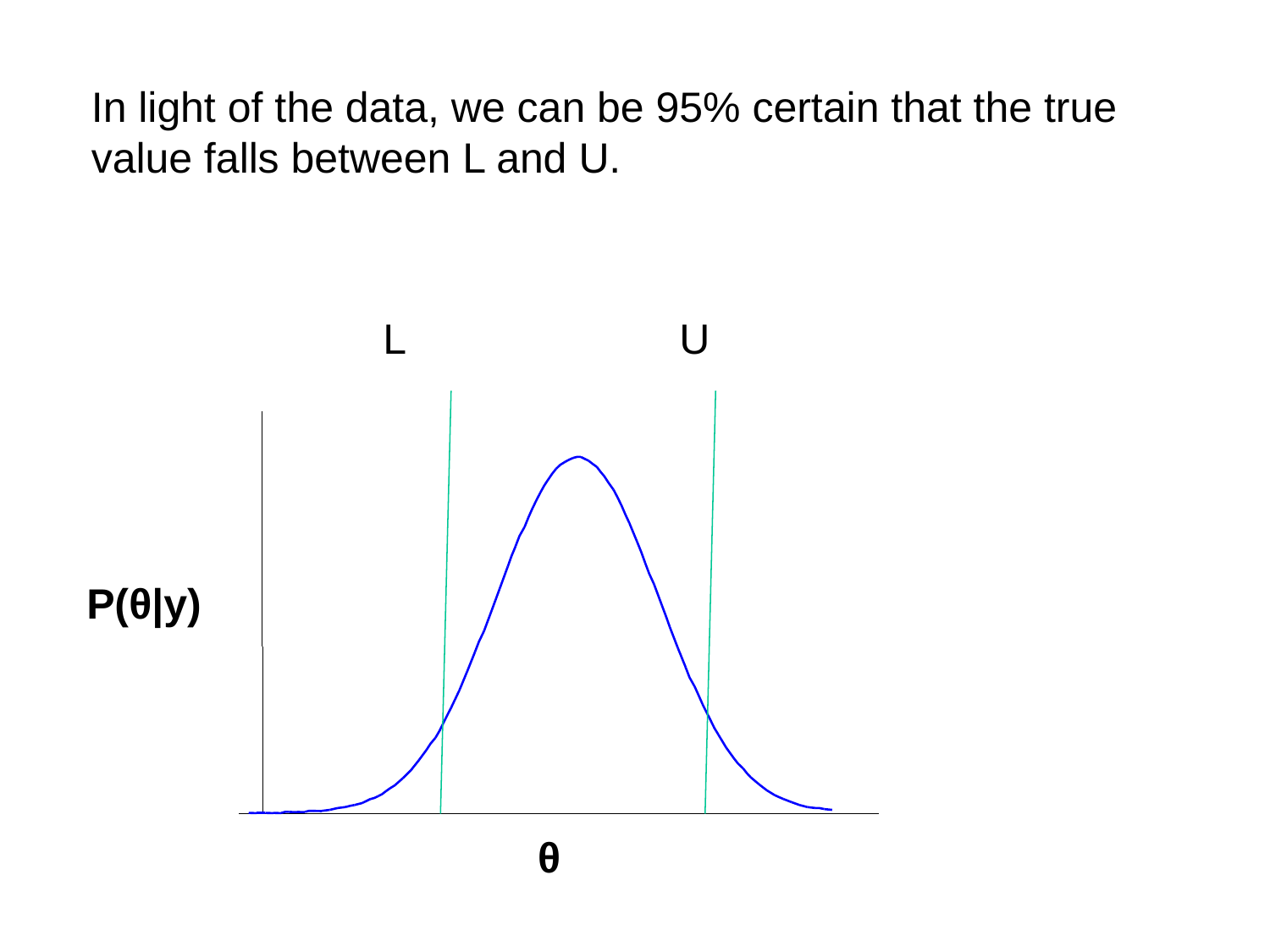

In light of the data, we can be 95% certain that the true
value falls between L and U.
L
U

P(θ|y)

θ